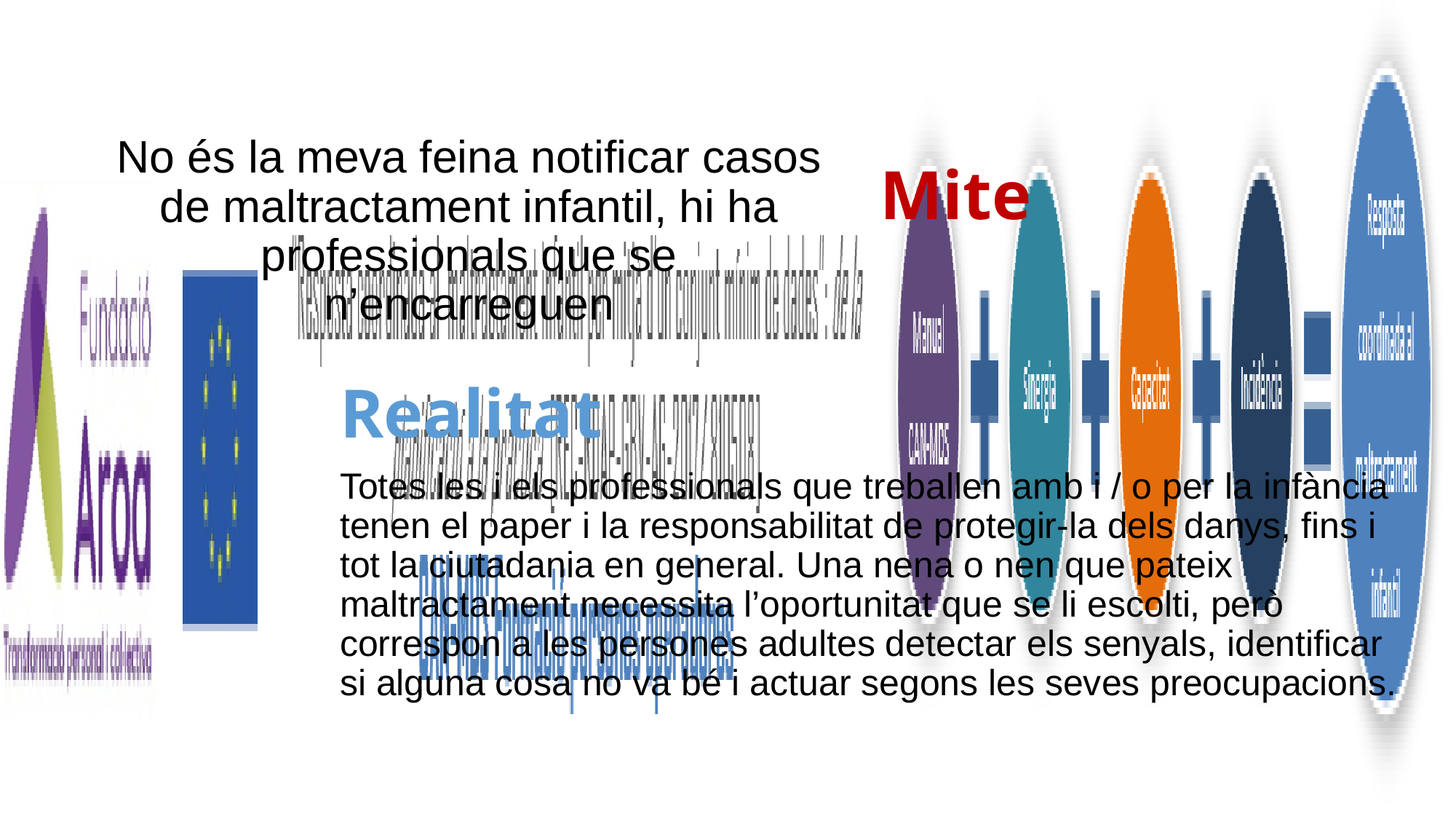

No és la meva feina notificar casos de maltractament infantil, hi ha professionals que se n’encarreguen
Mite
Realitat
Totes les i els professionals que treballen amb i / o per la infància tenen el paper i la responsabilitat de protegir-la dels danys, fins i tot la ciutadania en general. Una nena o nen que pateix maltractament necessita l’oportunitat que se li escolti, però correspon a les persones adultes detectar els senyals, identificar si alguna cosa no va bé i actuar segons les seves preocupacions.